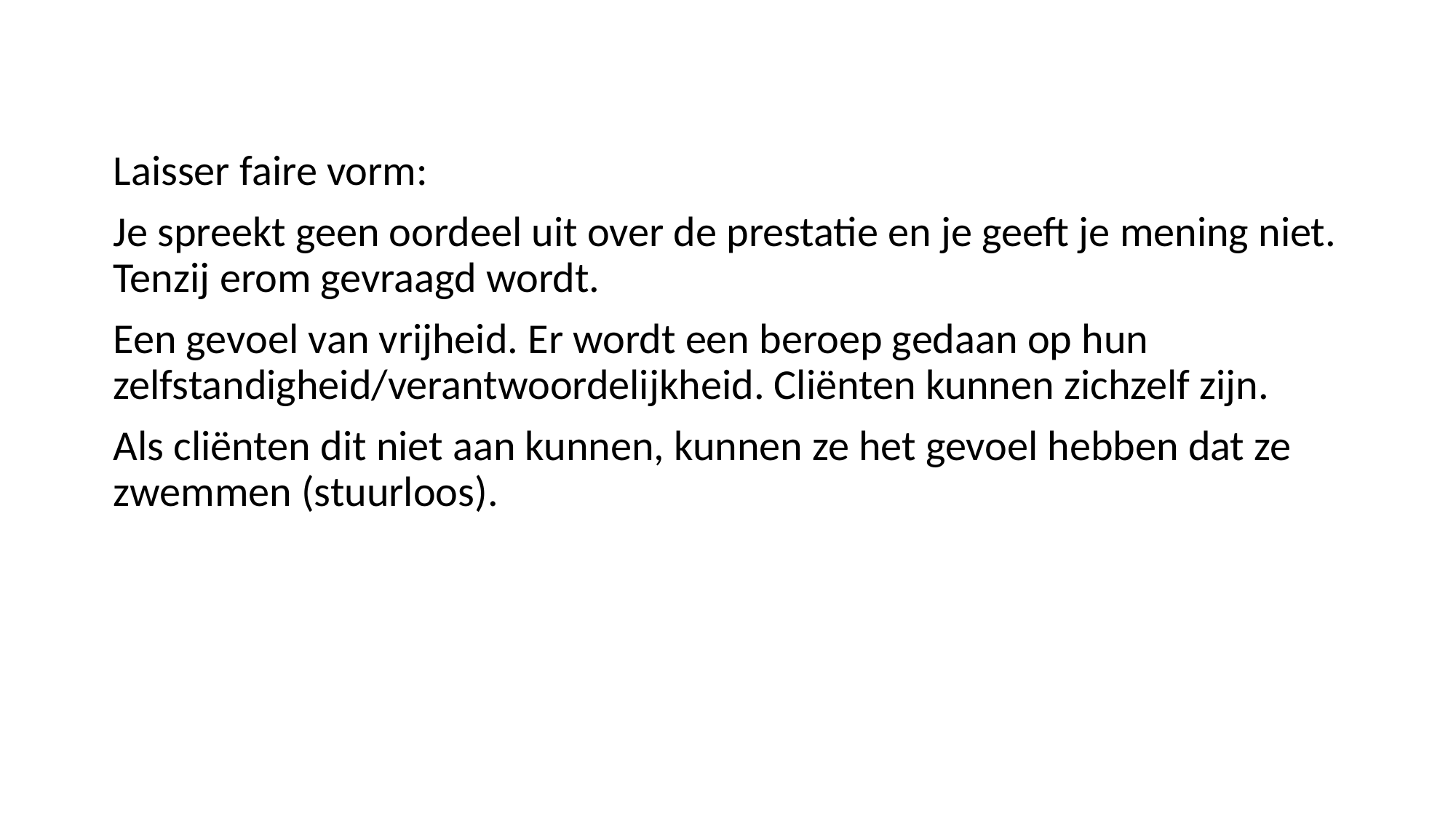

Laisser faire vorm:
Je spreekt geen oordeel uit over de prestatie en je geeft je mening niet. Tenzij erom gevraagd wordt.
Een gevoel van vrijheid. Er wordt een beroep gedaan op hun zelfstandigheid/verantwoordelijkheid. Cliënten kunnen zichzelf zijn.
Als cliënten dit niet aan kunnen, kunnen ze het gevoel hebben dat ze zwemmen (stuurloos).